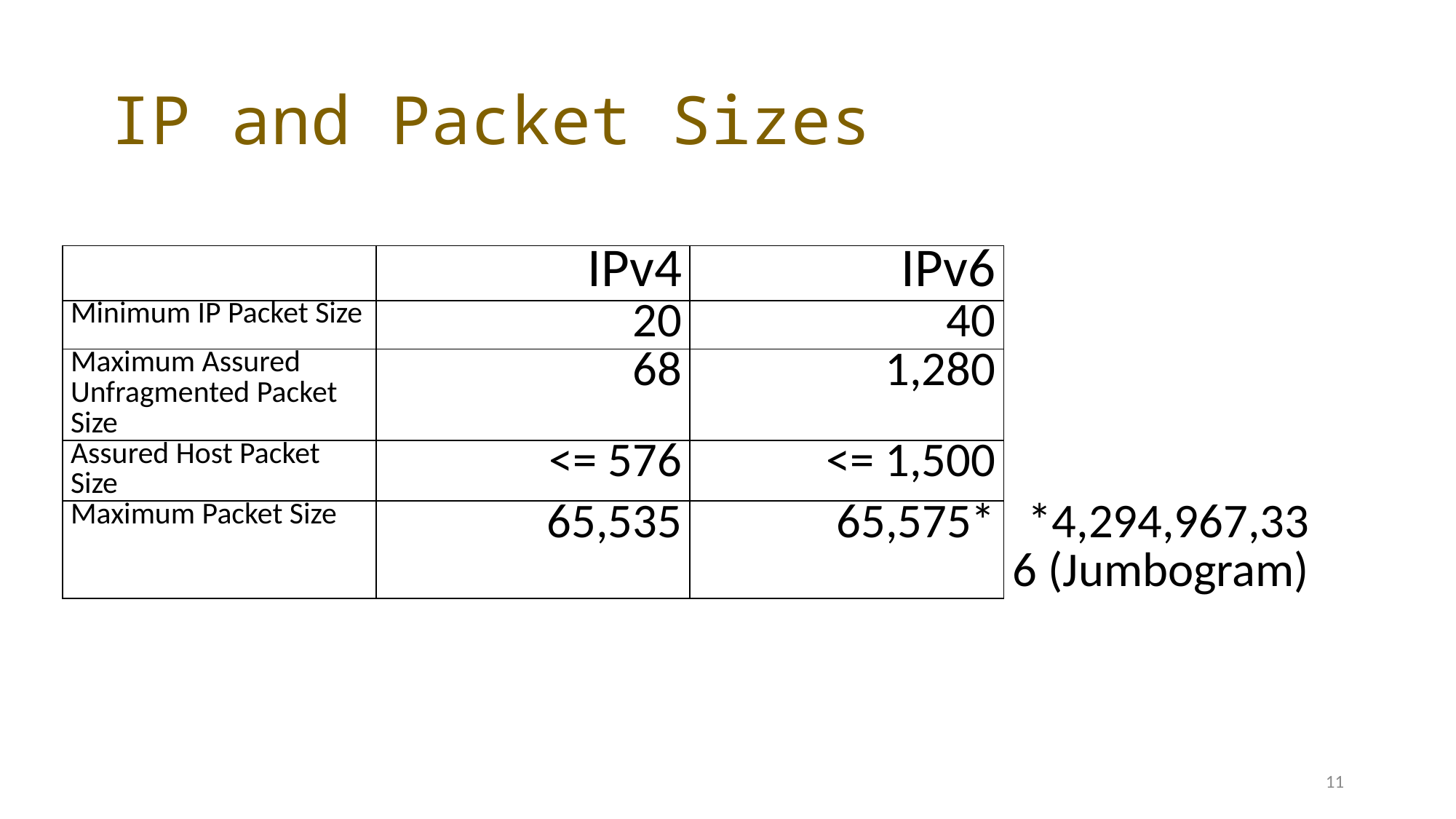

# IP and Packet Sizes
|  | IPv4 | IPv6 |  |
| --- | --- | --- | --- |
| Minimum IP Packet Size | 20 | 40 |  |
| Maximum Assured Unfragmented Packet Size | 68 | 1,280 |  |
| Assured Host Packet Size | <= 576 | <= 1,500 |  |
| Maximum Packet Size | 65,535 | 65,575\* | \*4,294,967,336 (Jumbogram) |
11